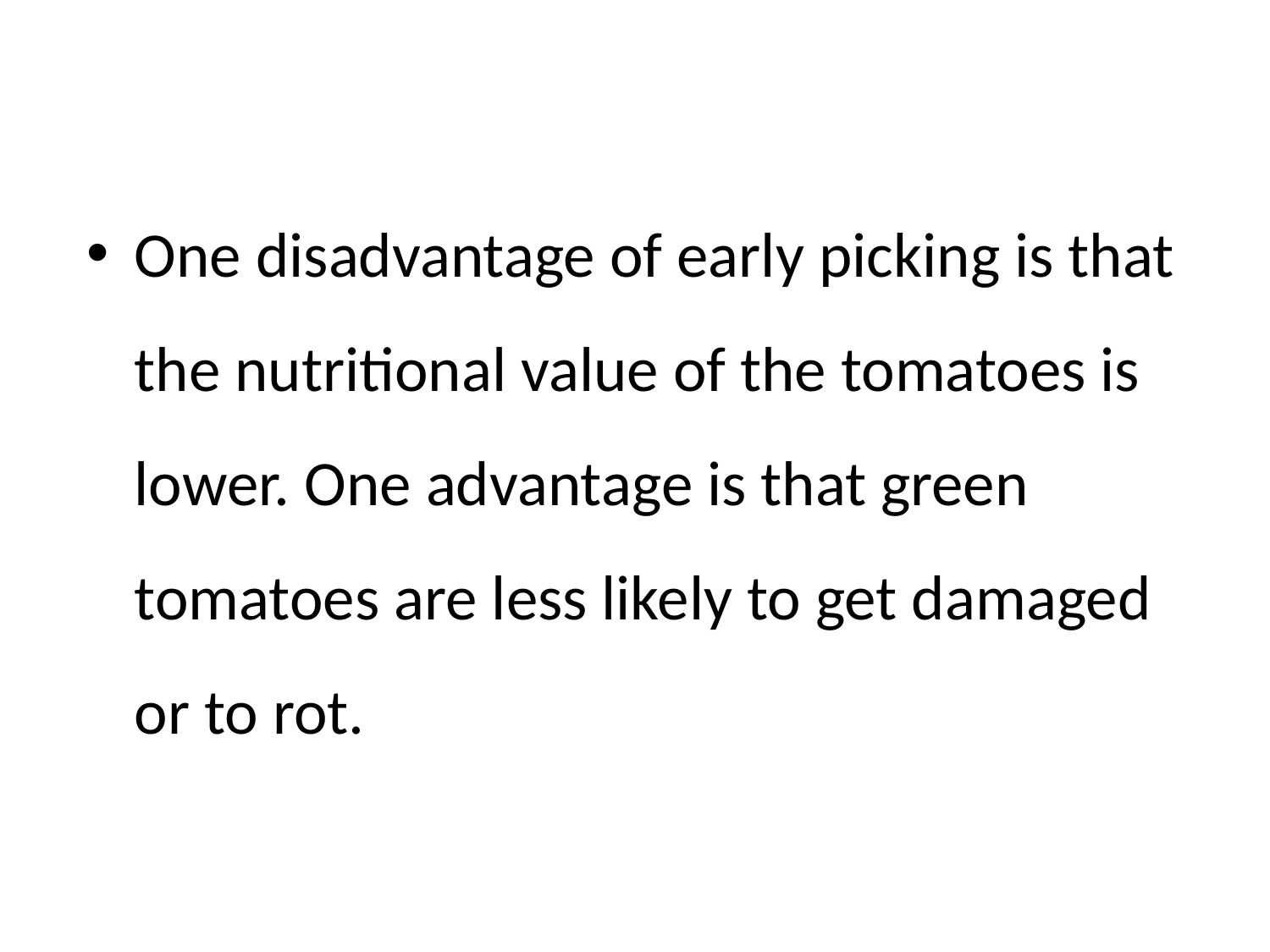

One disadvantage of early picking is that the nutritional value of the tomatoes is lower. One advantage is that green tomatoes are less likely to get damaged or to rot.